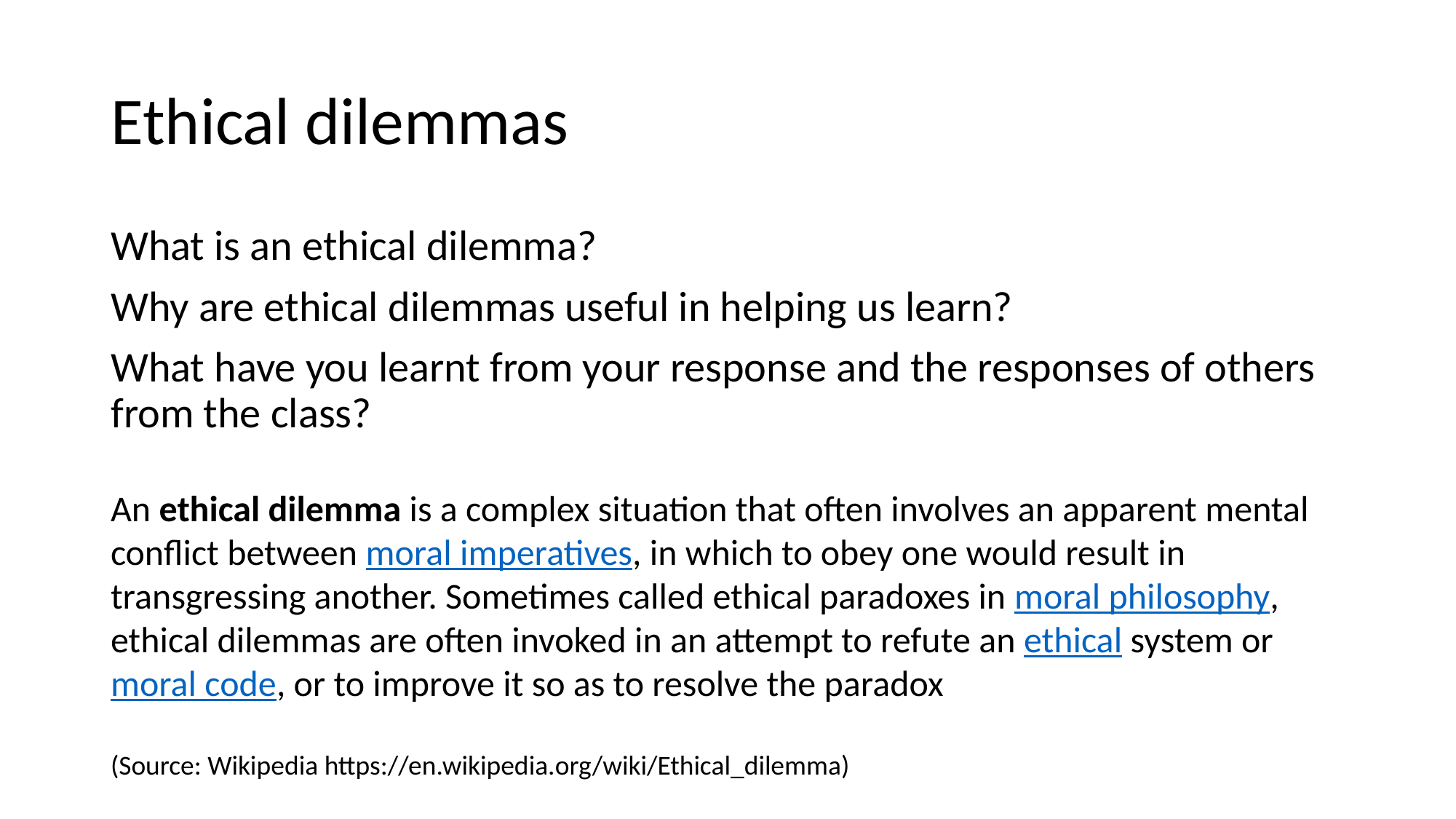

# Ethical dilemmas
What is an ethical dilemma?
Why are ethical dilemmas useful in helping us learn?
What have you learnt from your response and the responses of others from the class?

An ethical dilemma is a complex situation that often involves an apparent mental conflict between moral imperatives, in which to obey one would result in transgressing another. Sometimes called ethical paradoxes in moral philosophy, ethical dilemmas are often invoked in an attempt to refute an ethical system or moral code, or to improve it so as to resolve the paradox

(Source: Wikipedia https://en.wikipedia.org/wiki/Ethical_dilemma)